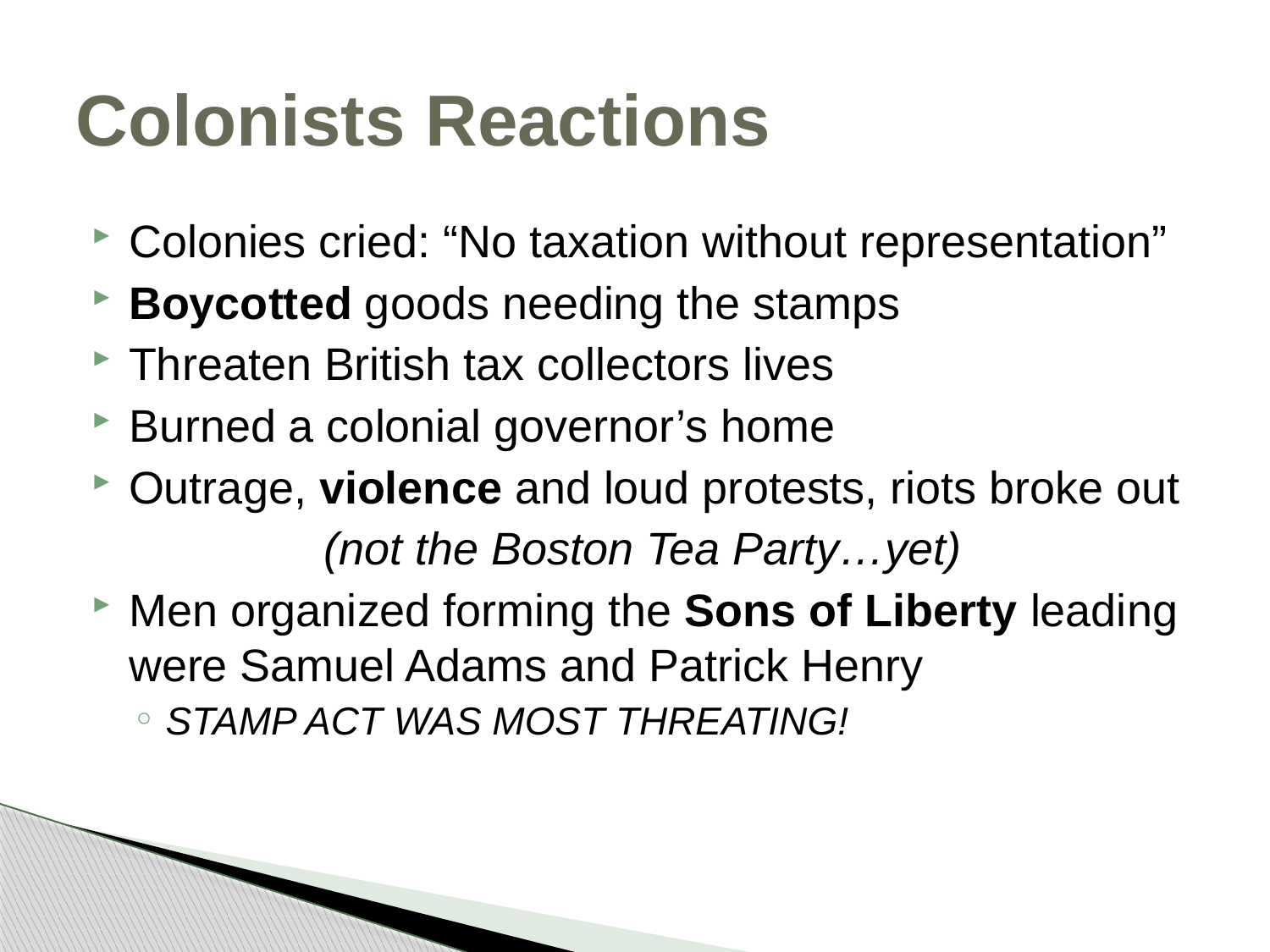

# Colonists Reactions
Colonies cried: “No taxation without representation”
Boycotted goods needing the stamps
Threaten British tax collectors lives
Burned a colonial governor’s home
Outrage, violence and loud protests, riots broke out
(not the Boston Tea Party…yet)
Men organized forming the Sons of Liberty leading were Samuel Adams and Patrick Henry
STAMP ACT WAS MOST THREATING!